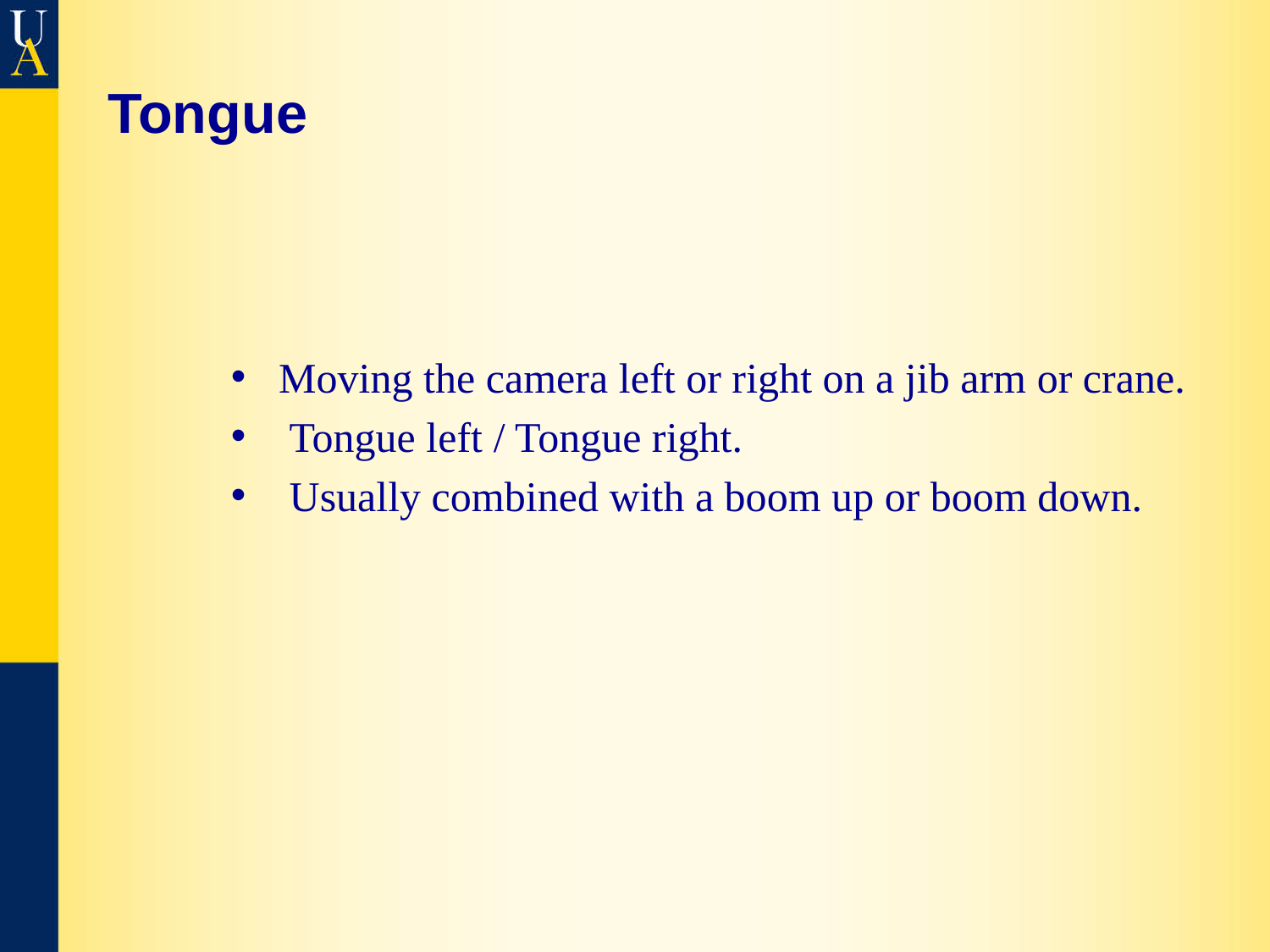

# Tongue
Moving the camera left or right on a jib arm or crane.
 Tongue left / Tongue right.
 Usually combined with a boom up or boom down.